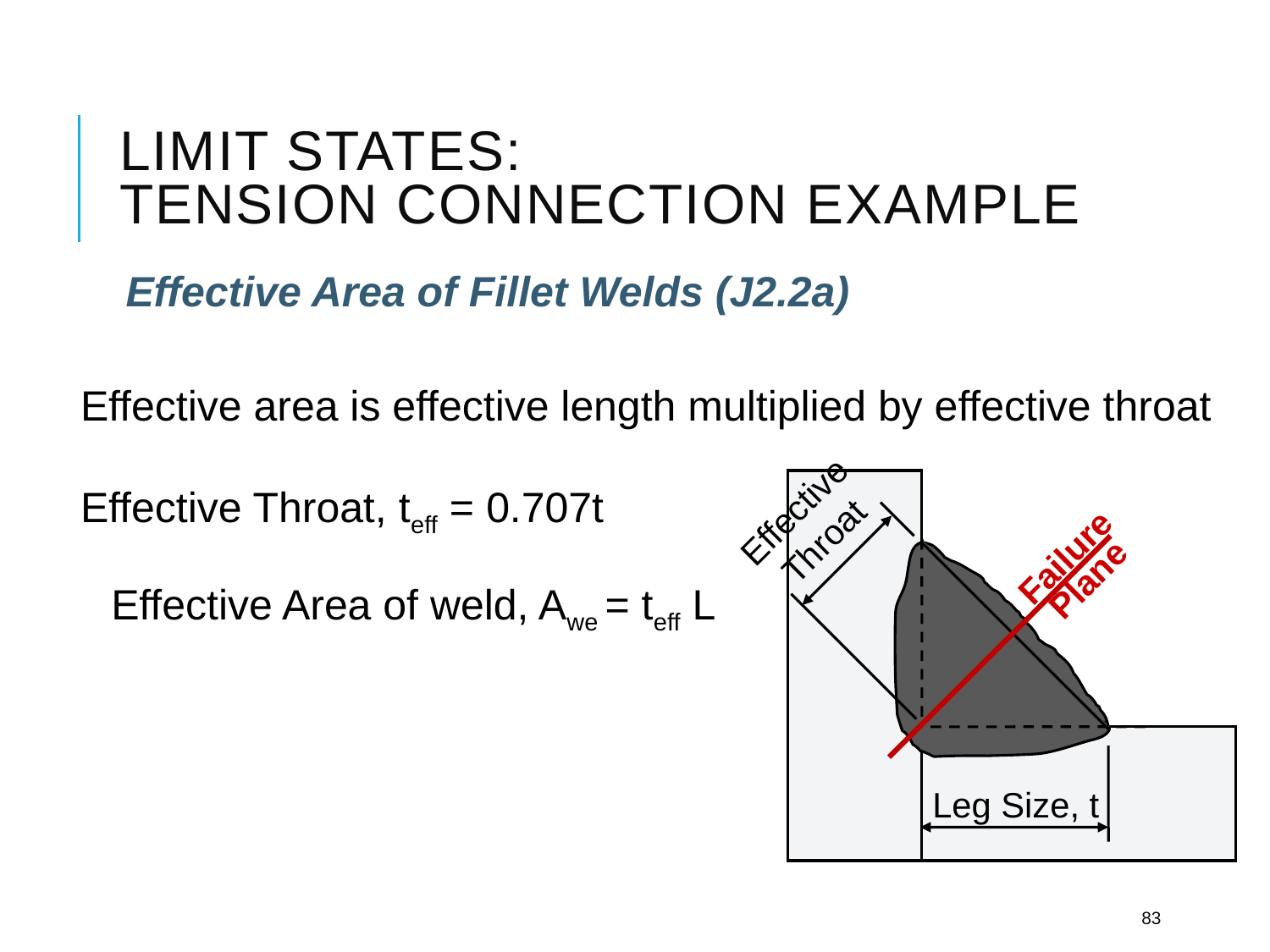

# Limit states: Tension connection example
Effective Area of Fillet Welds (J2.2a)
Effective area is effective length multiplied by effective throat

Effective Throat, teff = 0.707t

Effective Throat

Failure

Plane

Leg Size, t

Effective Area of weld, Awe = teff L
83